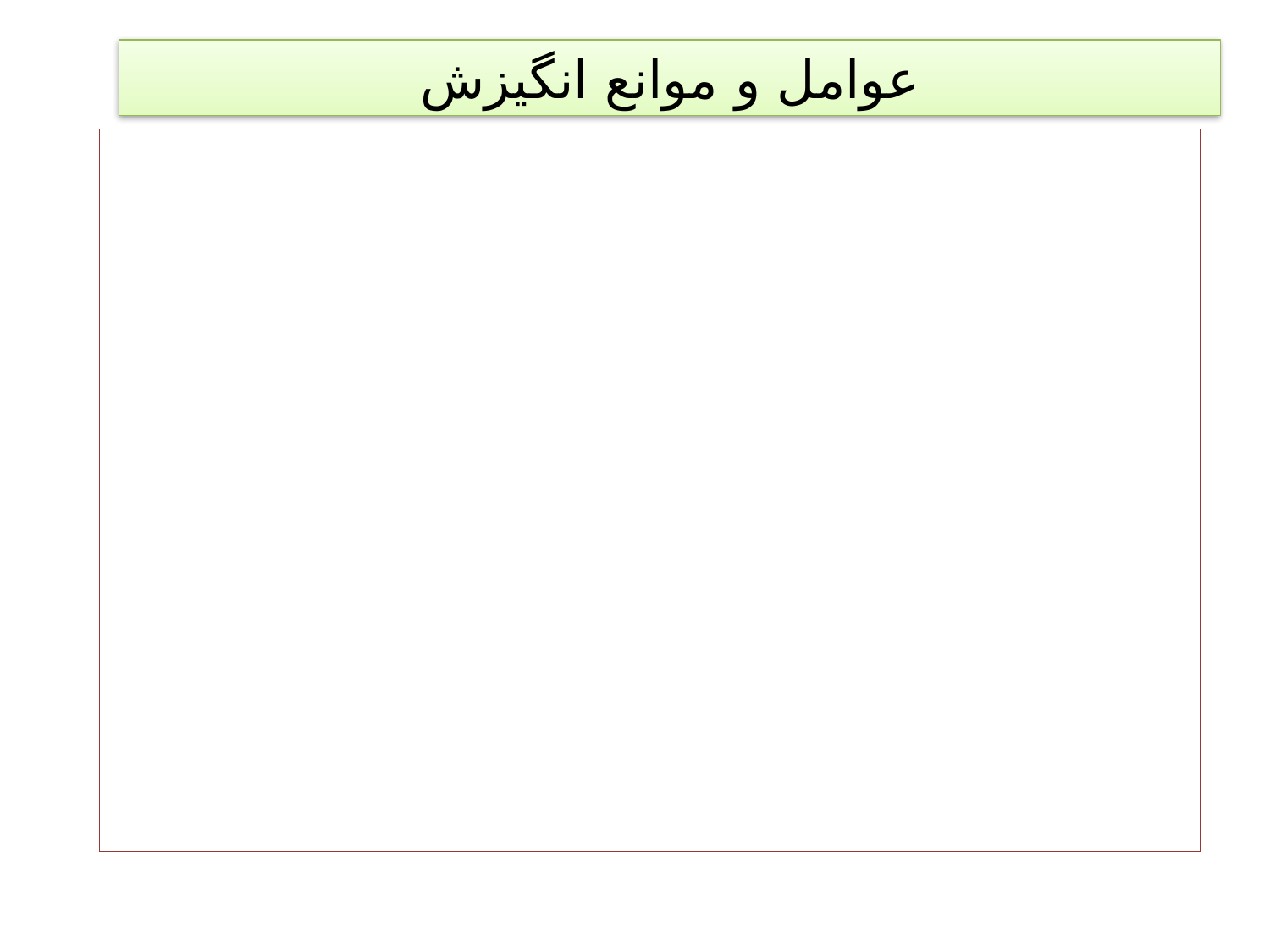

عوامل و موانع انگیزش
جو و فرهنگ سازمانی
مقاومت و خستگی ناپذیری
فشارهای عصبی
آرامش روحی
تشویق و تنبیه
عشق به کار
حل معظلات و مشکلات
صبر
آرمان گرایی
اصول مداری
انتقاد
عدالت طلبی و ....